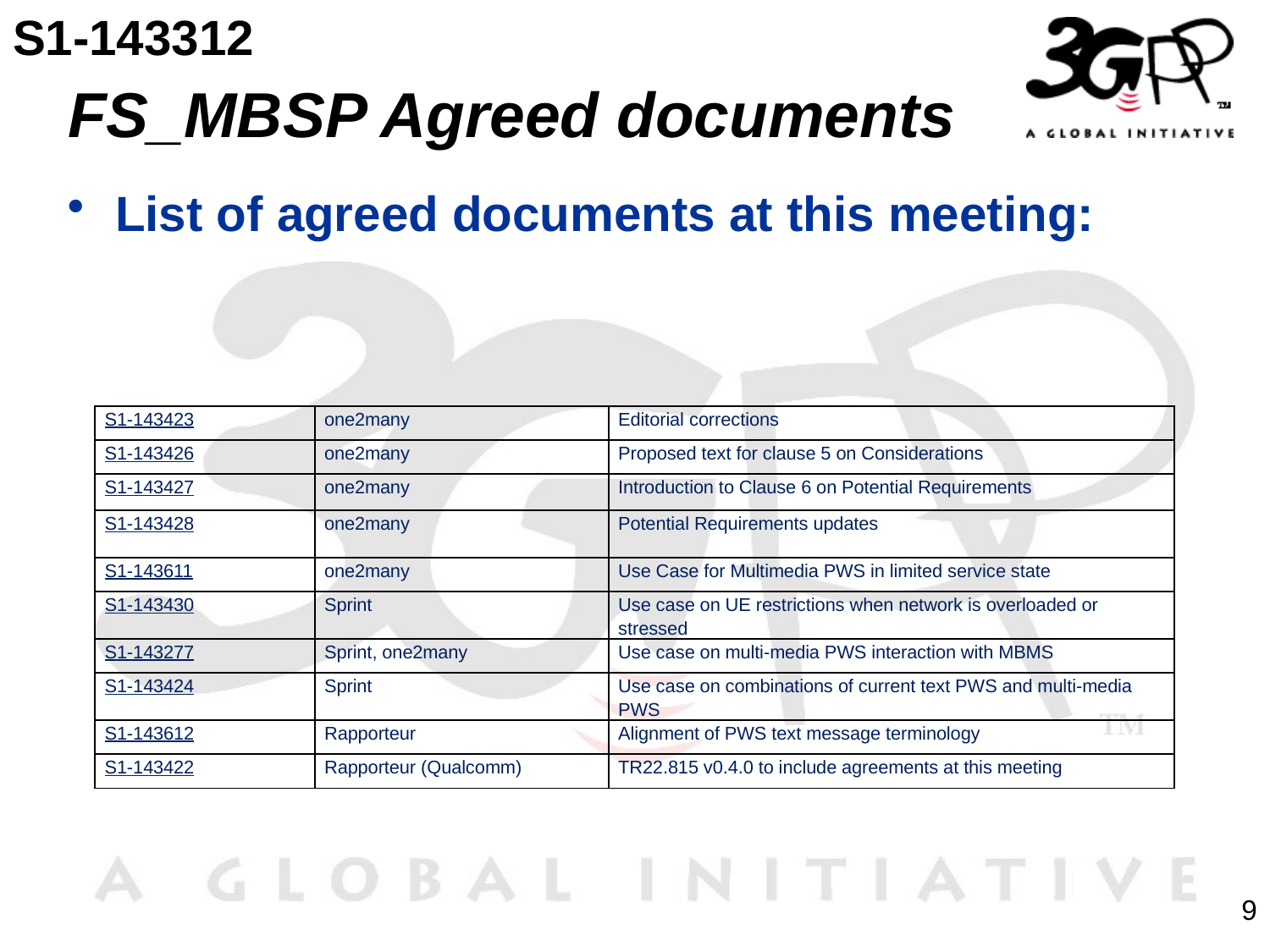

S1-143312

# FS_MBSP Agreed documents
List of agreed documents at this meeting:

| S1-143423 | one2many | Editorial corrections |
| --- | --- | --- |
| S1-143426 | one2many | Proposed text for clause 5 on Considerations |
| S1-143427 | one2many | Introduction to Clause 6 on Potential Requirements |
| S1-143428 | one2many | Potential Requirements updates |
| S1-143611 | one2many | Use Case for Multimedia PWS in limited service state |
| S1-143430 | Sprint | Use case on UE restrictions when network is overloaded or stressed |
| S1-143277 | Sprint, one2many | Use case on multi-media PWS interaction with MBMS |
| S1-143424 | Sprint | Use case on combinations of current text PWS and multi-media PWS |
| S1-143612 | Rapporteur | Alignment of PWS text message terminology |
| S1-143422 | Rapporteur (Qualcomm) | TR22.815 v0.4.0 to include agreements at this meeting |
9